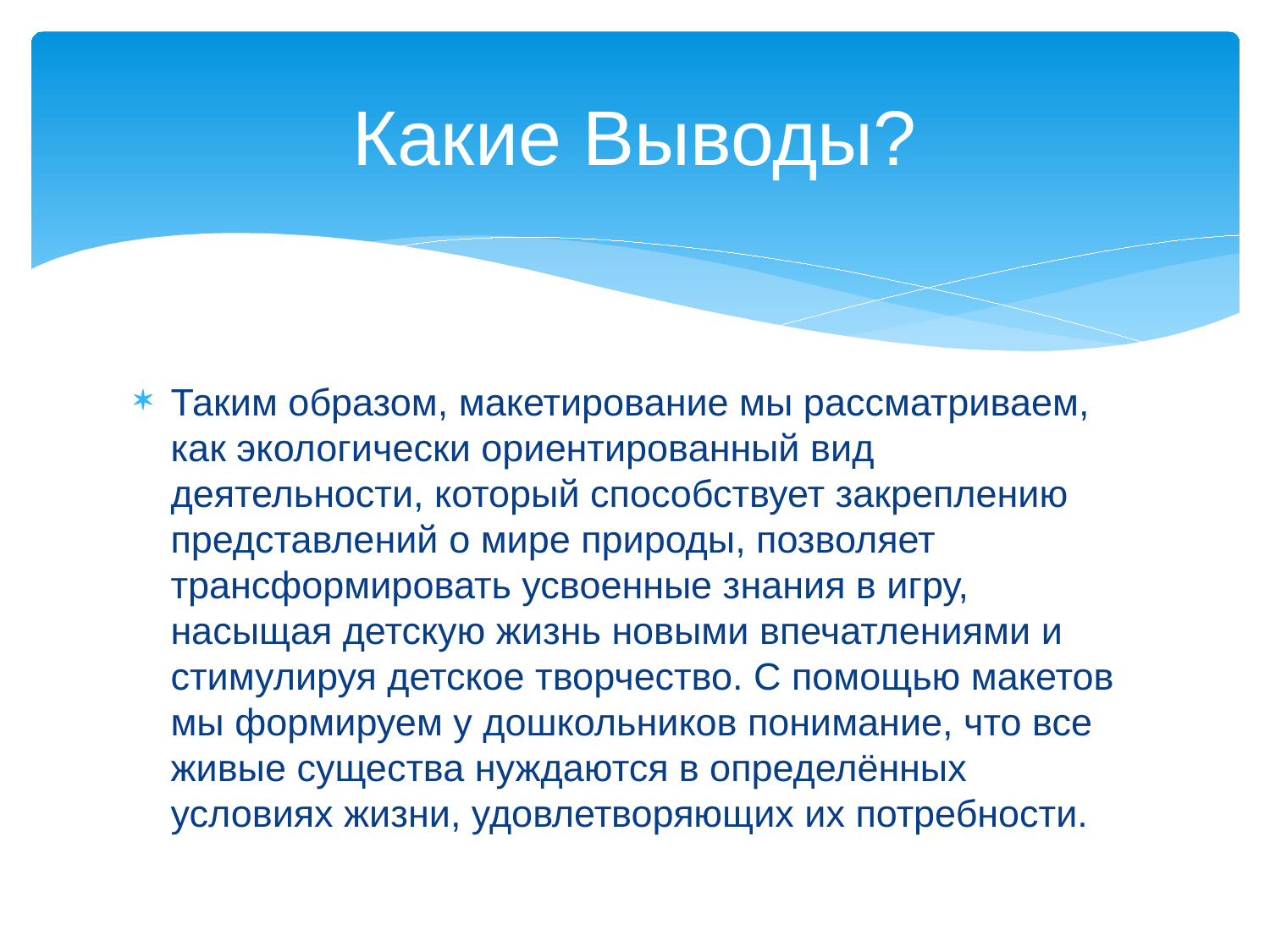

# Какие Выводы?
Таким образом, макетирование мы рассматриваем, как экологически ориентированный вид деятельности, который способствует закреплению представлений о мире природы, позволяет трансформировать усвоенные знания в игру, насыщая детскую жизнь новыми впечатлениями и стимулируя детское творчество. С помощью макетов мы формируем у дошкольников понимание, что все живые существа нуждаются в определённых условиях жизни, удовлетворяющих их потребности.